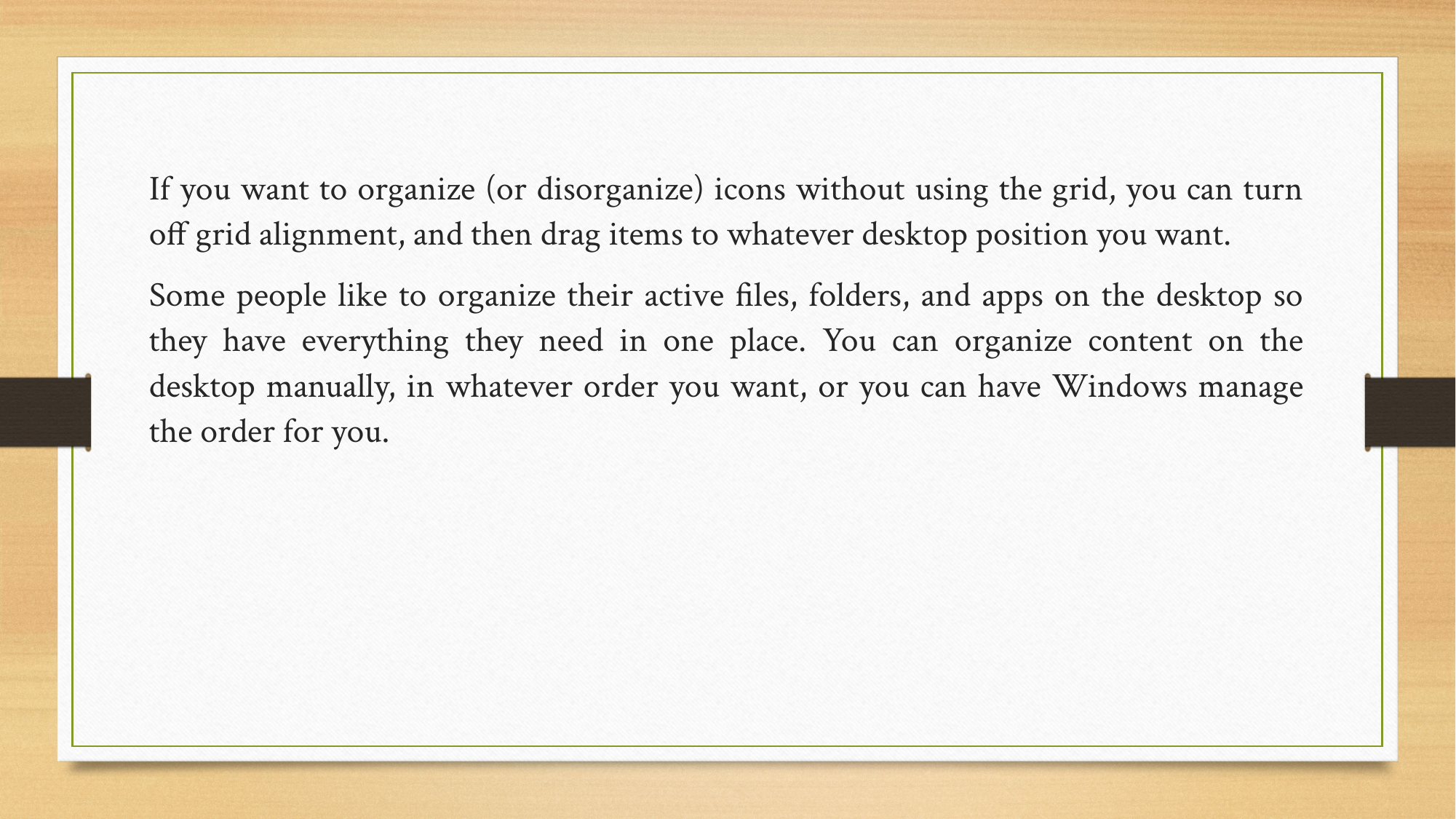

If you want to organize (or disorganize) icons without using the grid, you can turn off grid alignment, and then drag items to whatever desktop position you want.
Some people like to organize their active files, folders, and apps on the desktop so they have everything they need in one place. You can organize content on the desktop manually, in whatever order you want, or you can have Windows manage the order for you.